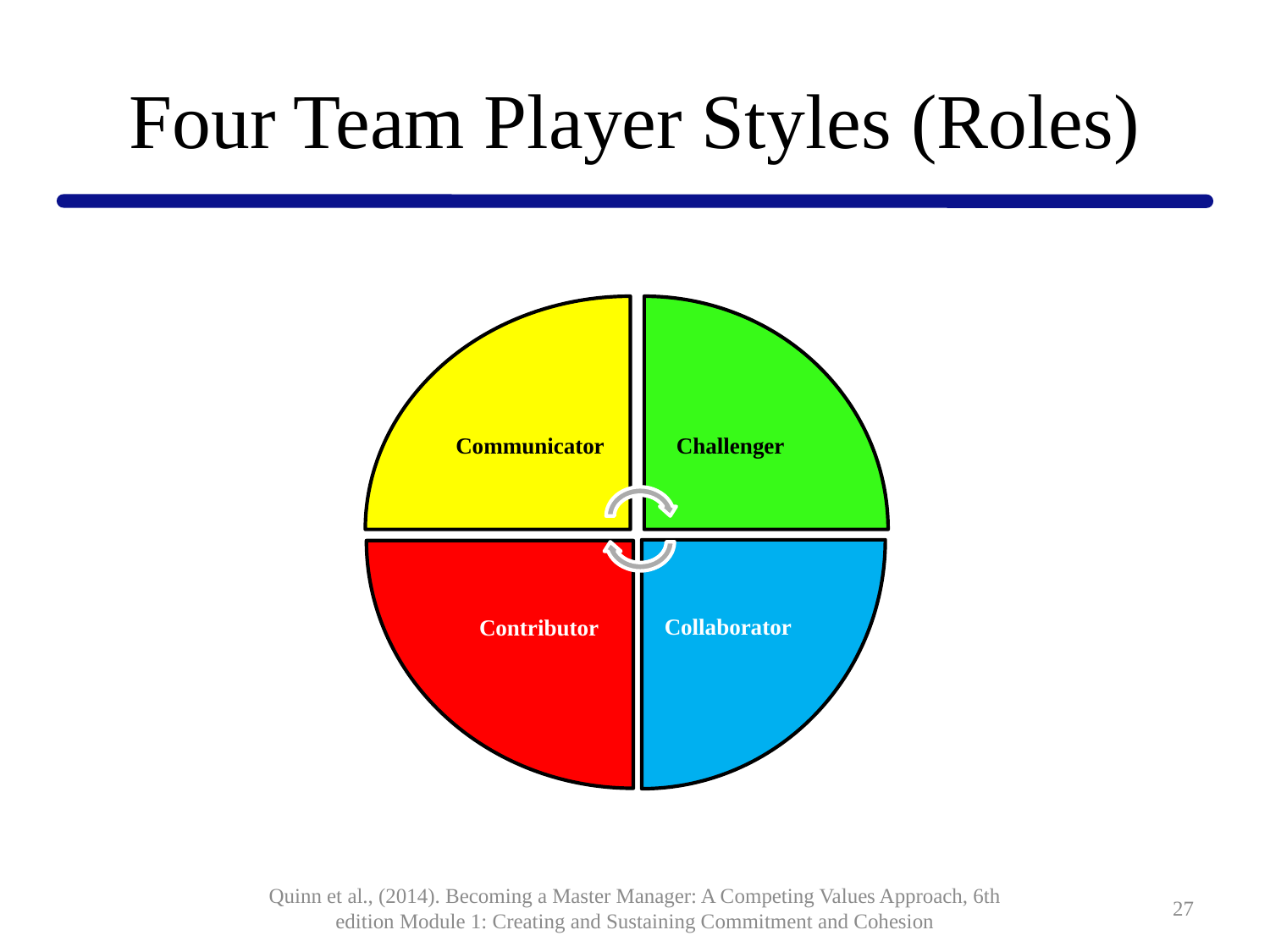

# Four Team Player Styles (Roles)

Communicator
Challenger
Collaborator
Contributor
Quinn et al., (2014). Becoming a Master Manager: A Competing Values Approach, 6th edition Module 1: Creating and Sustaining Commitment and Cohesion
27